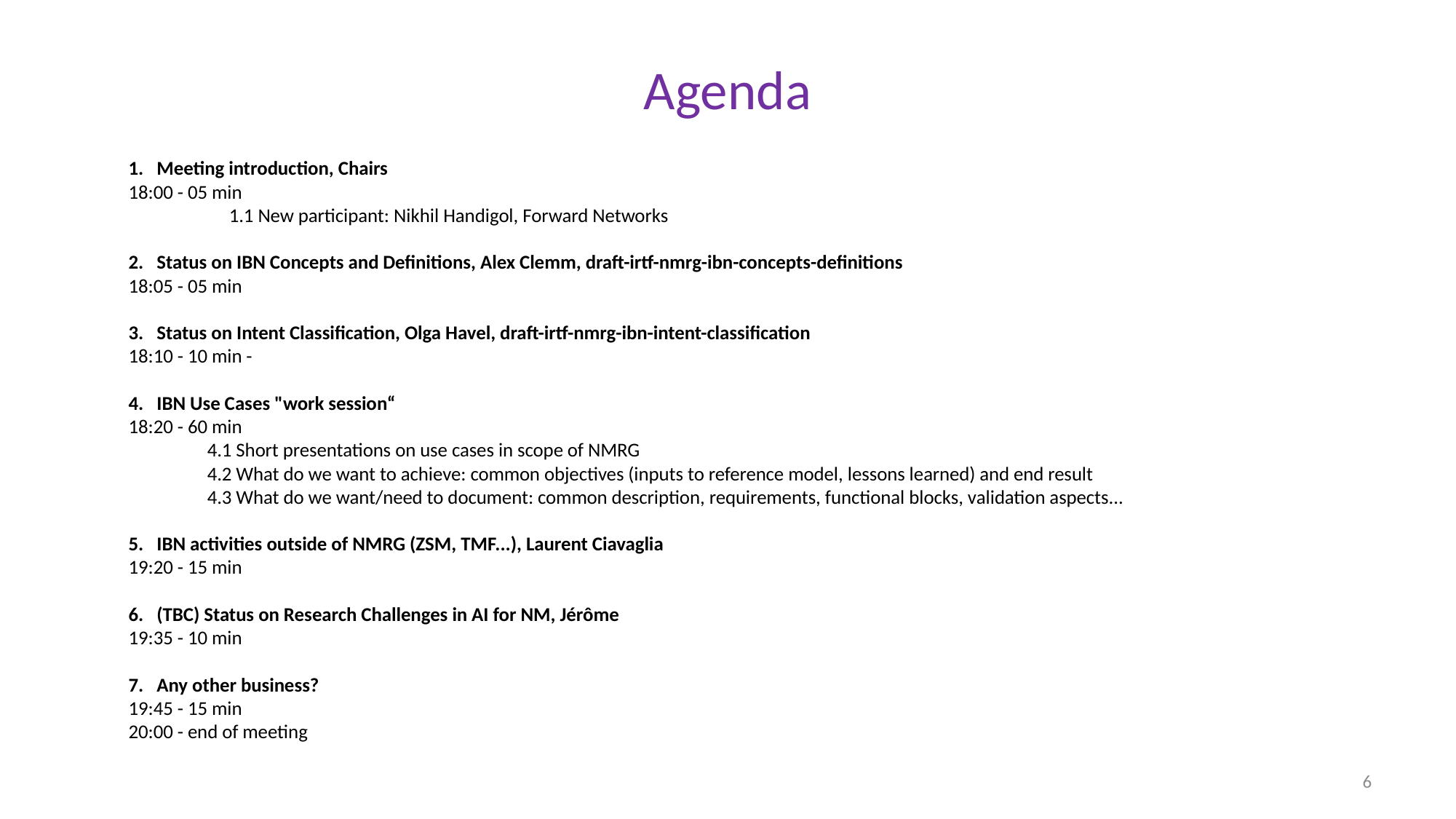

Agenda
1.   Meeting introduction, Chairs
18:00 - 05 min
	1.1 New participant: Nikhil Handigol, Forward Networks

2.   Status on IBN Concepts and Definitions, Alex Clemm, draft-irtf-nmrg-ibn-concepts-definitions
18:05 - 05 min

3.   Status on Intent Classification, Olga Havel, draft-irtf-nmrg-ibn-intent-classification
18:10 - 10 min -

4.   IBN Use Cases "work session“
18:20 - 60 min
                  4.1 Short presentations on use cases in scope of NMRG
                  4.2 What do we want to achieve: common objectives (inputs to reference model, lessons learned) and end result
                  4.3 What do we want/need to document: common description, requirements, functional blocks, validation aspects...

5.   IBN activities outside of NMRG (ZSM, TMF...), Laurent Ciavaglia
19:20 - 15 min

6.   (TBC) Status on Research Challenges in AI for NM, Jérôme
19:35 - 10 min

7.   Any other business?
19:45 - 15 min
20:00 - end of meeting

6